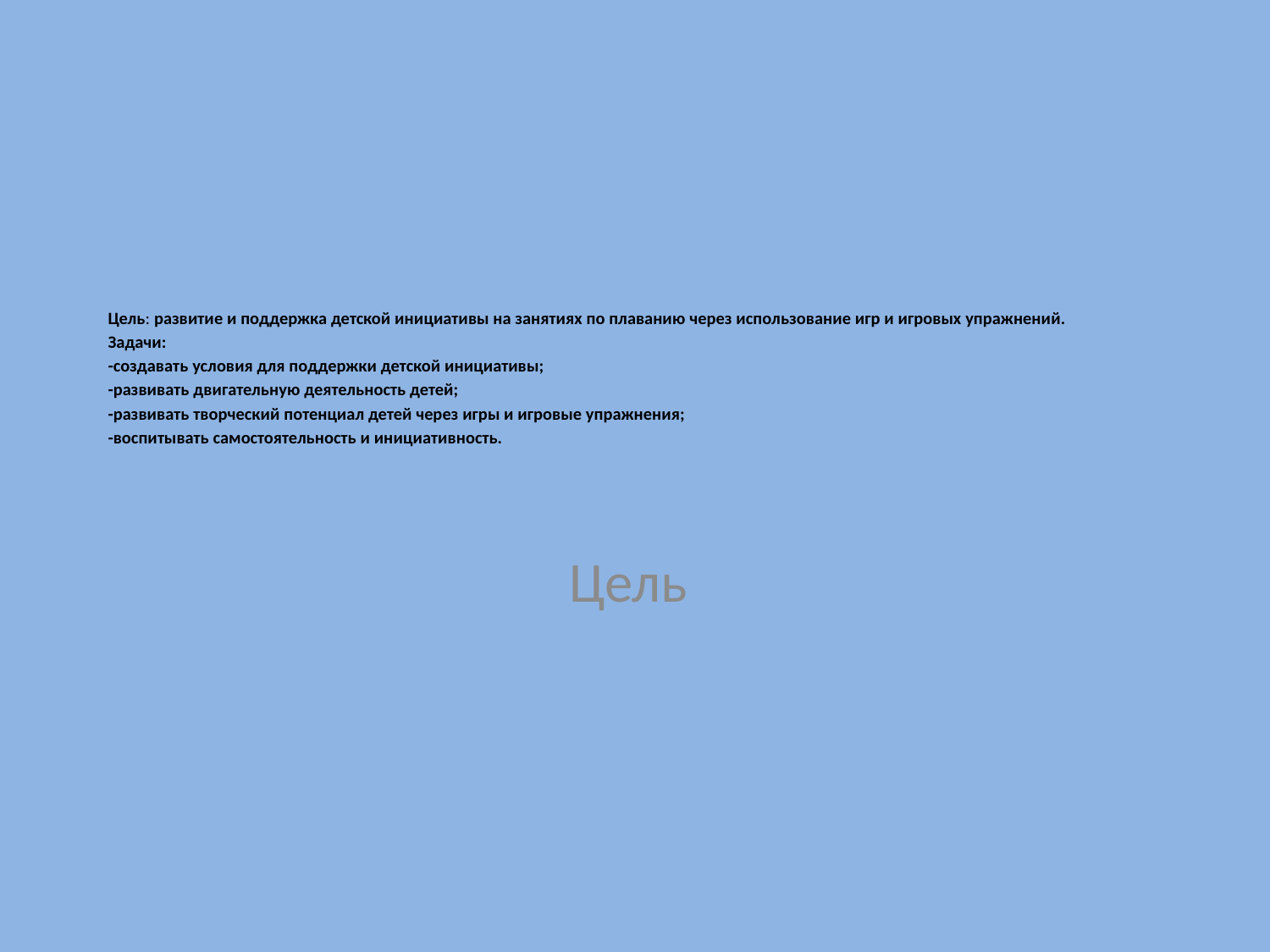

# Цель: развитие и поддержка детской инициативы на занятиях по плаванию через использование игр и игровых упражнений. Задачи: -создавать условия для поддержки детской инициативы; -развивать двигательную деятельность детей; -развивать творческий потенциал детей через игры и игровые упражнения; -воспитывать самостоятельность и инициативность.
Цель